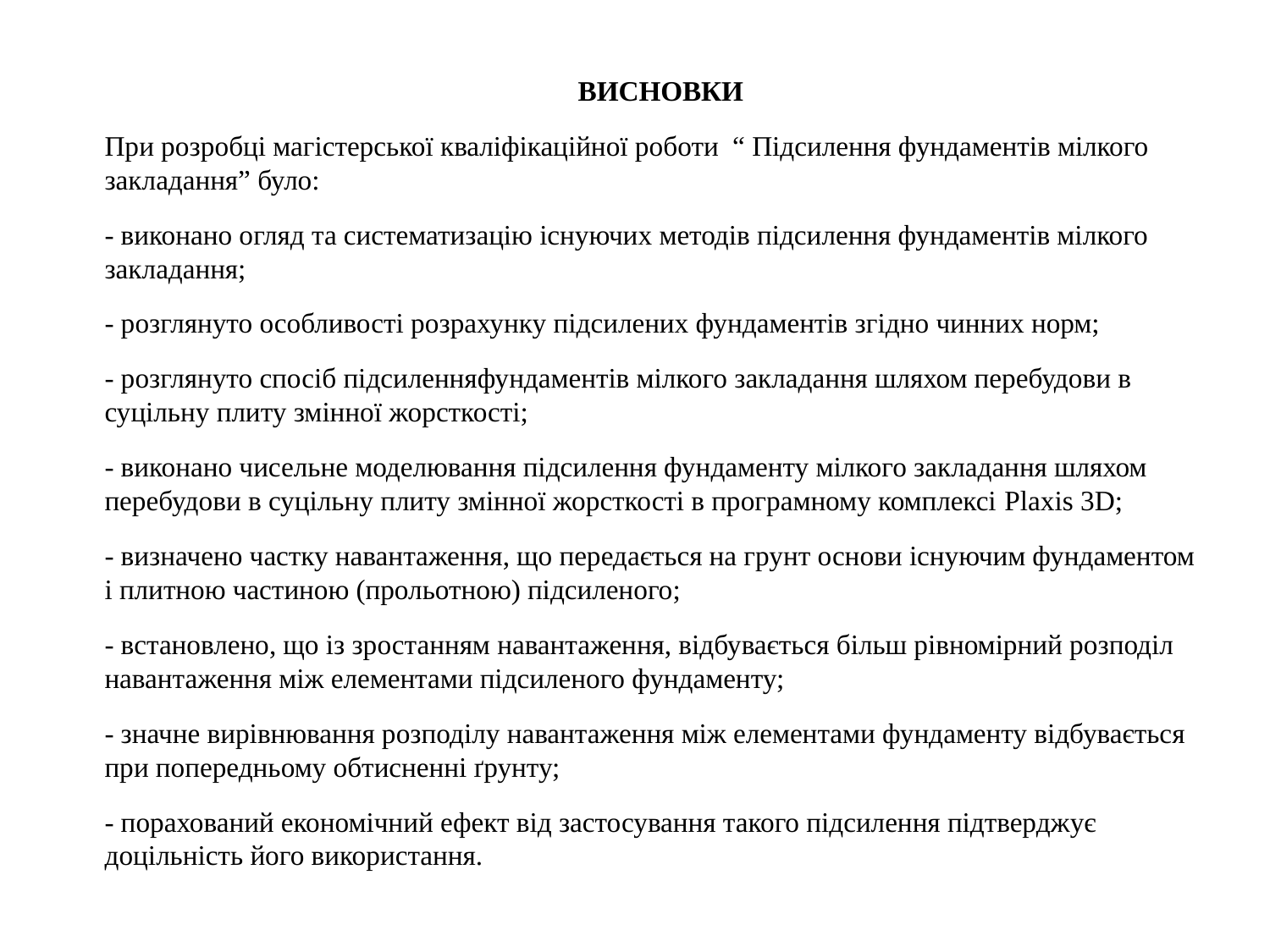

ВИСНОВКИ
При розробці магістерської кваліфікаційної роботи  “ Підсилення фундаментів мілкого закладання” було:
- виконано огляд та систематизацію існуючих методів підсилення фундаментів мілкого закладання;
- розглянуто особливості розрахунку підсилених фундаментів згідно чинних норм;
- розглянуто спосіб підсиленняфундаментів мілкого закладання шляхом перебудови в суцільну плиту змінної жорсткості;
- виконано чисельне моделювання підсилення фундаменту мілкого закладання шляхом перебудови в суцільну плиту змінної жорсткості в програмному комплексі Plaxis 3D;
- визначено частку навантаження, що передається на грунт основи існуючим фундаментом і плитною частиною (прольотною) підсиленого;
- встановлено, що із зростанням навантаження, відбувається більш рівномірний розподіл навантаження між елементами підсиленого фундаменту;
- значне вирівнювання розподілу навантаження між елементами фундаменту відбувається при попередньому обтисненні ґрунту;
- порахований економічний ефект від застосування такого підсилення підтверджує доцільність його використання.